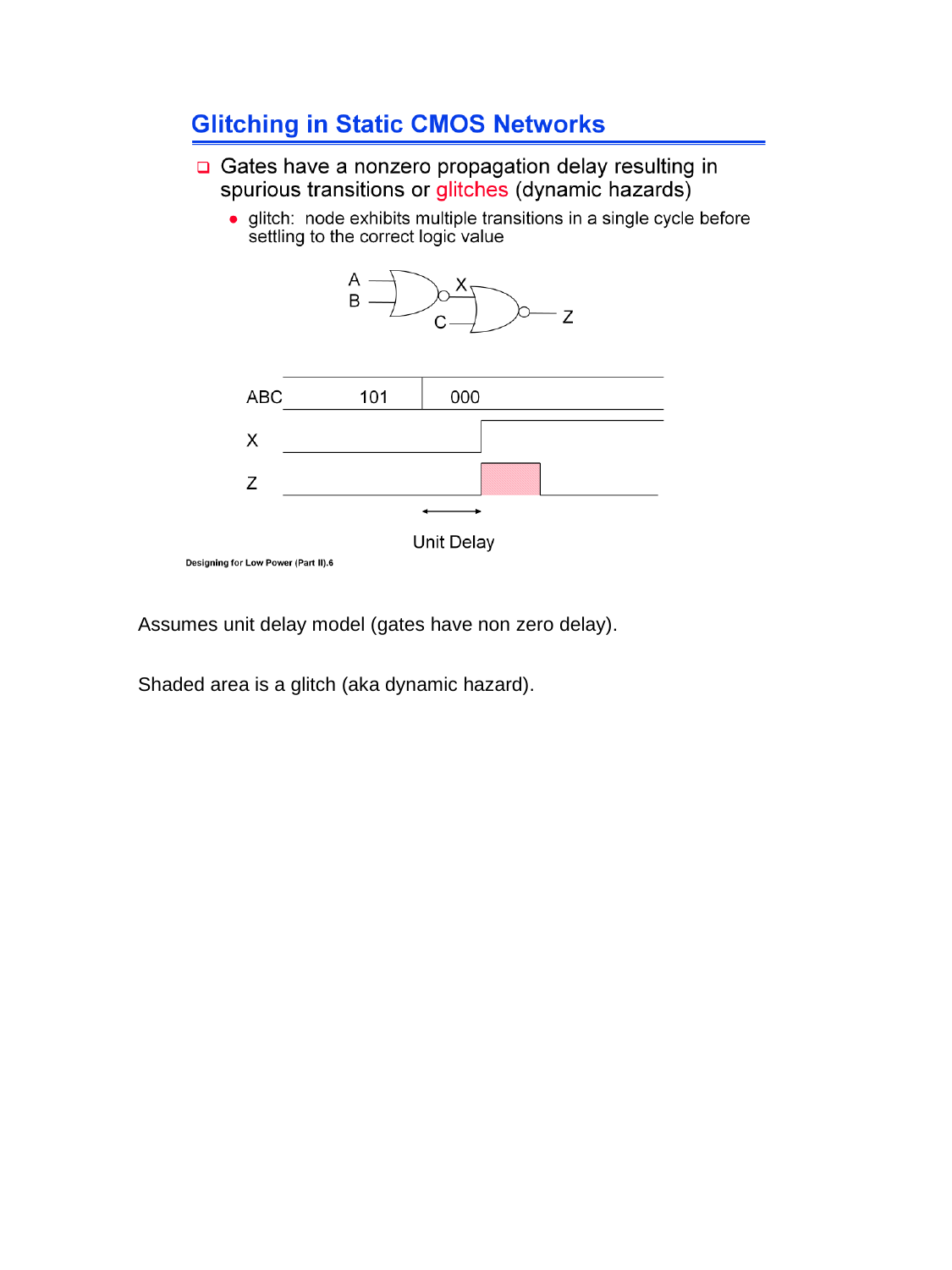

Assumes unit delay model (gates have non zero delay).
Shaded area is a glitch (aka dynamic hazard).